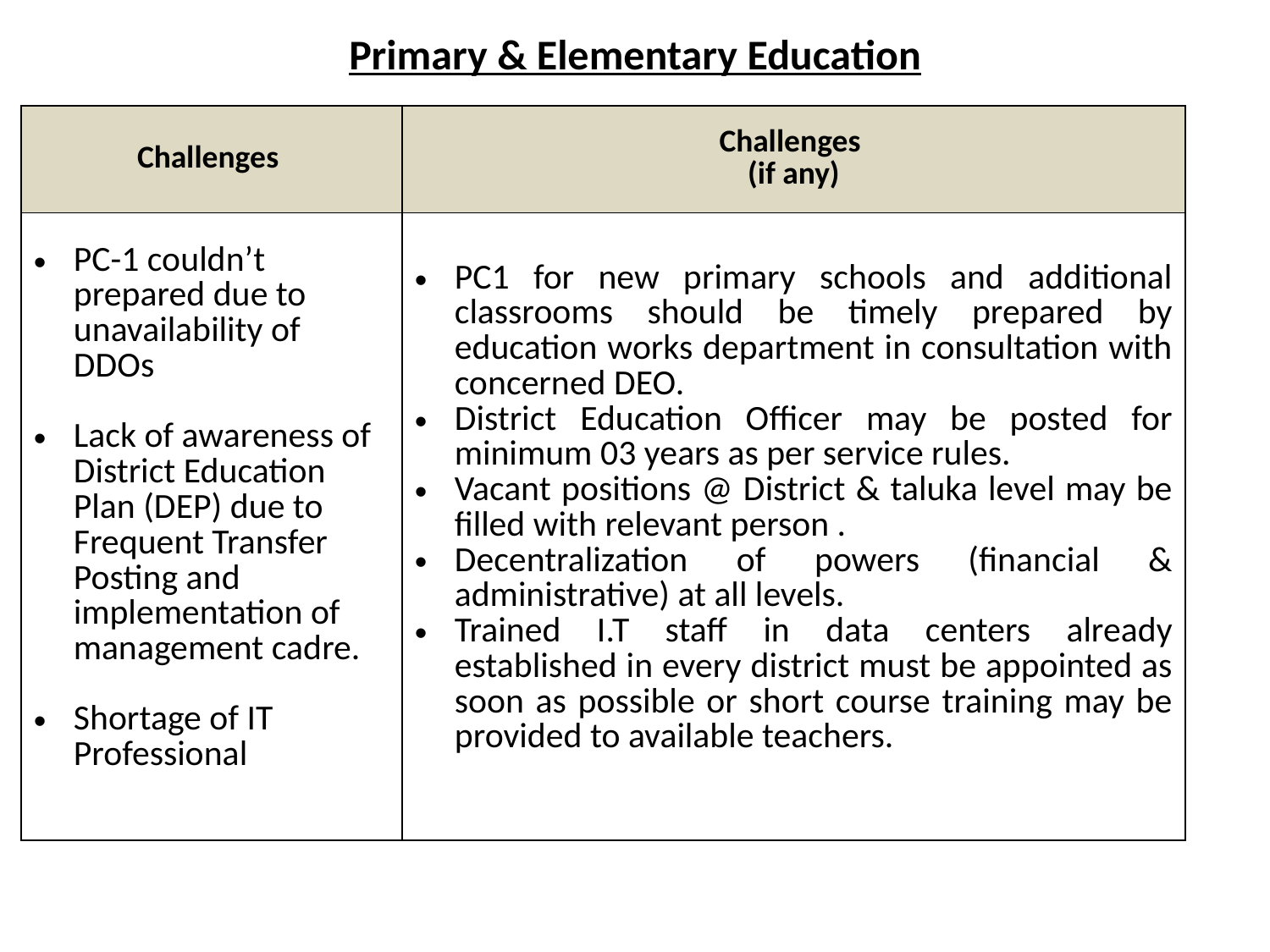

# Primary & Elementary Education
| Challenges | Challenges (if any) |
| --- | --- |
| PC-1 couldn’t prepared due to unavailability of DDOs Lack of awareness of District Education Plan (DEP) due to Frequent Transfer Posting and implementation of management cadre. Shortage of IT Professional | PC1 for new primary schools and additional classrooms should be timely prepared by education works department in consultation with concerned DEO. District Education Officer may be posted for minimum 03 years as per service rules. Vacant positions @ District & taluka level may be filled with relevant person . Decentralization of powers (financial & administrative) at all levels. Trained I.T staff in data centers already established in every district must be appointed as soon as possible or short course training may be provided to available teachers. |